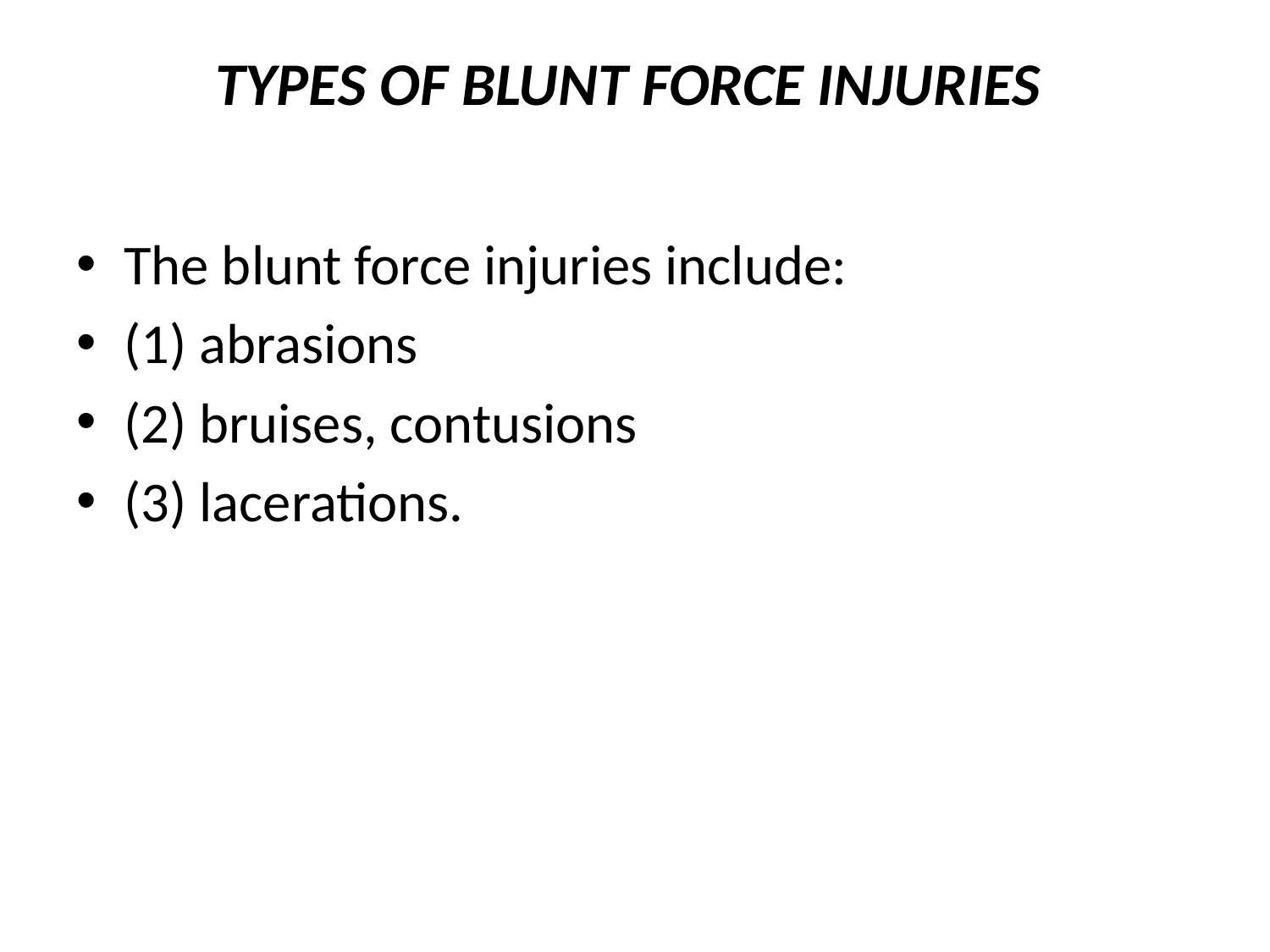

# TYPES OF BLUNT FORCE INJURIES
The blunt force injuries include:
(1) abrasions
(2) bruises, contusions
(3) lacerations.